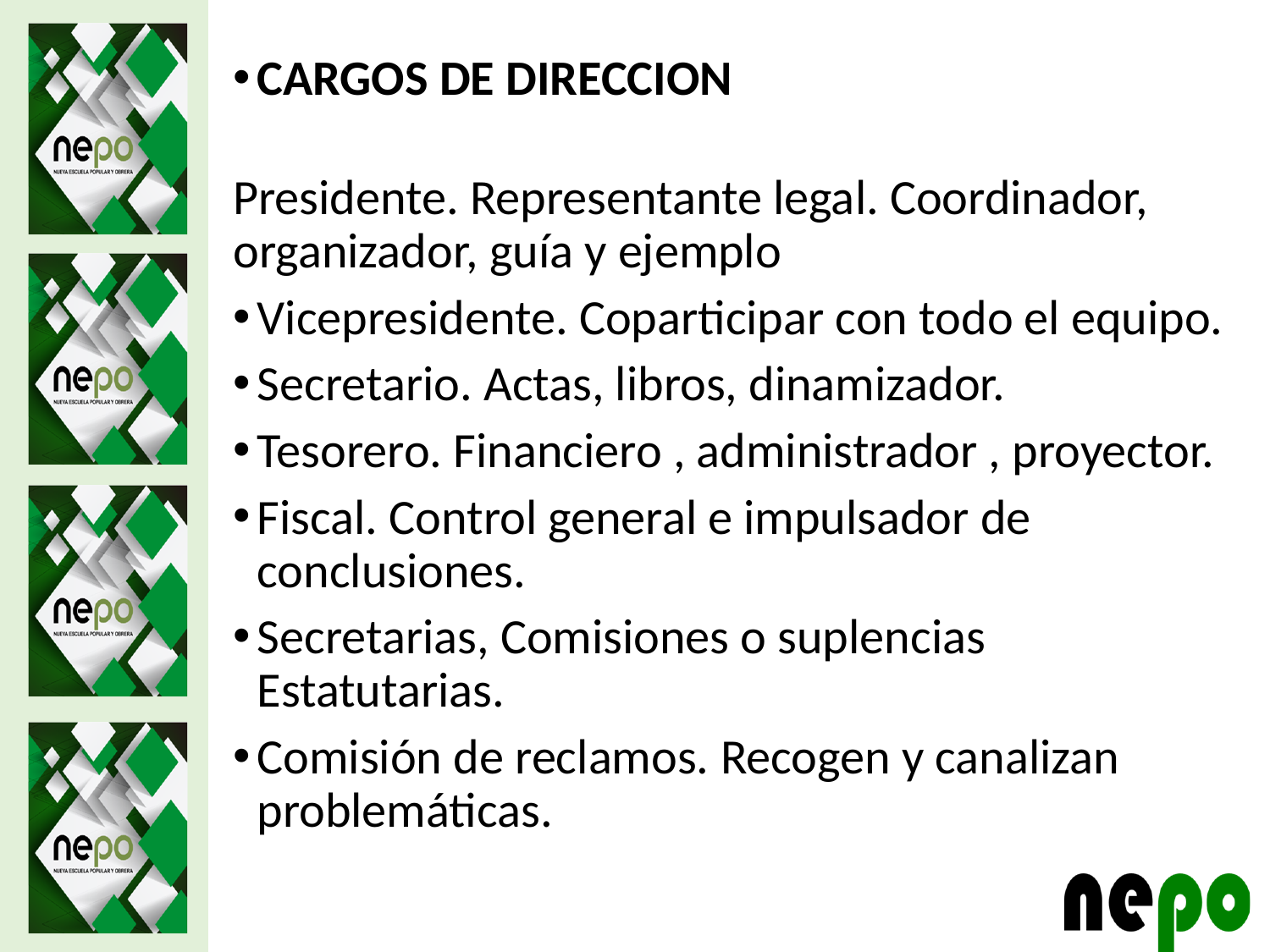

CARGOS DE DIRECCION
Presidente. Representante legal. Coordinador, organizador, guía y ejemplo
Vicepresidente. Coparticipar con todo el equipo.
Secretario. Actas, libros, dinamizador.
Tesorero. Financiero , administrador , proyector.
Fiscal. Control general e impulsador de conclusiones.
Secretarias, Comisiones o suplencias Estatutarias.
Comisión de reclamos. Recogen y canalizan problemáticas.